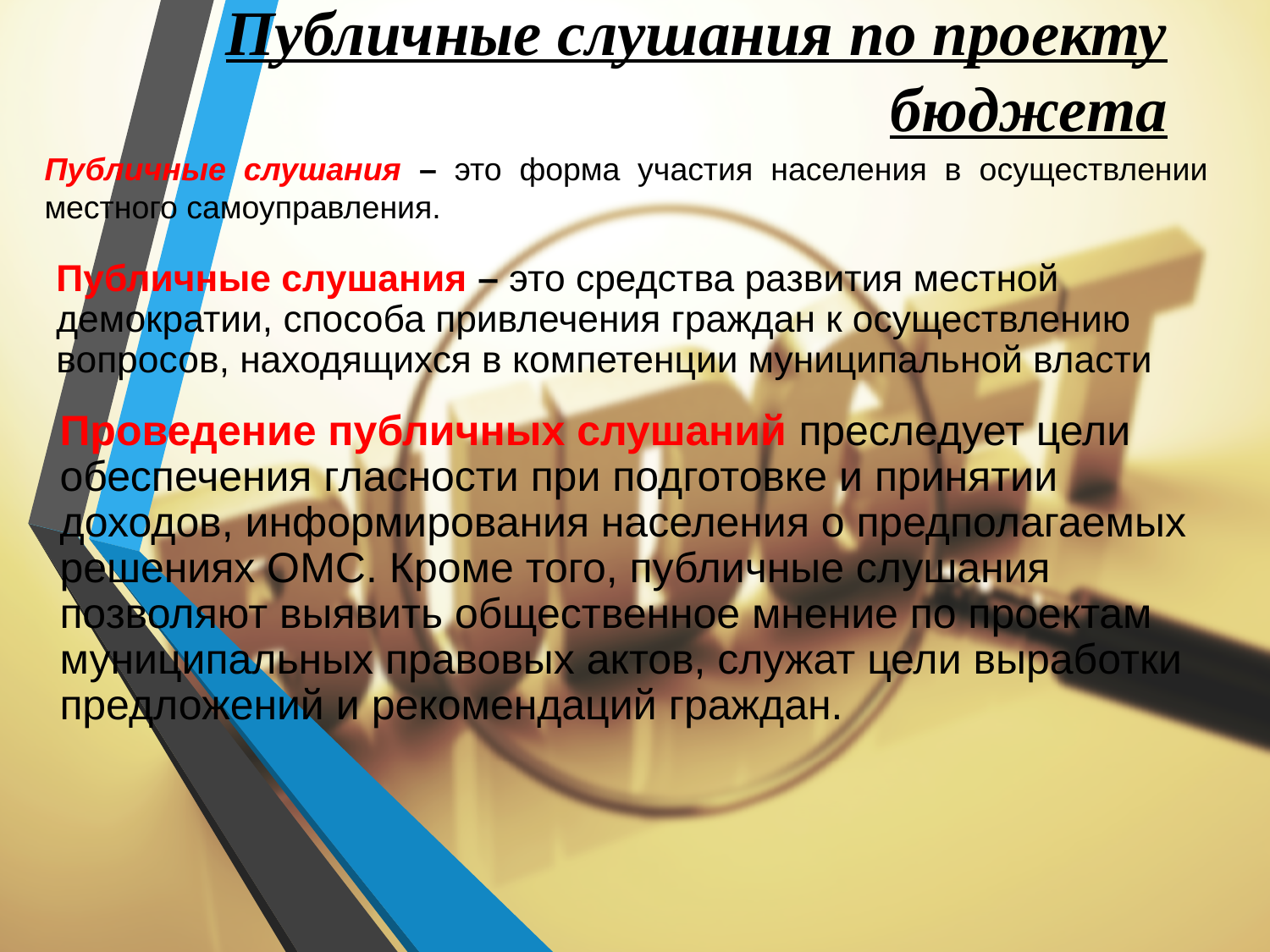

# Публичные слушания по проекту бюджета
Публичные слушания – это форма участия населения в осуществлении местного самоуправления.
Публичные слушания – это средства развития местной демократии, способа привлечения граждан к осуществлению вопросов, находящихся в компетенции муниципальной власти
Проведение публичных слушаний преследует цели обеспечения гласности при подготовке и принятии доходов, информирования населения о предполагаемых решениях ОМС. Кроме того, публичные слушания позволяют выявить общественное мнение по проектам муниципальных правовых актов, служат цели выработки предложений и рекомендаций граждан.